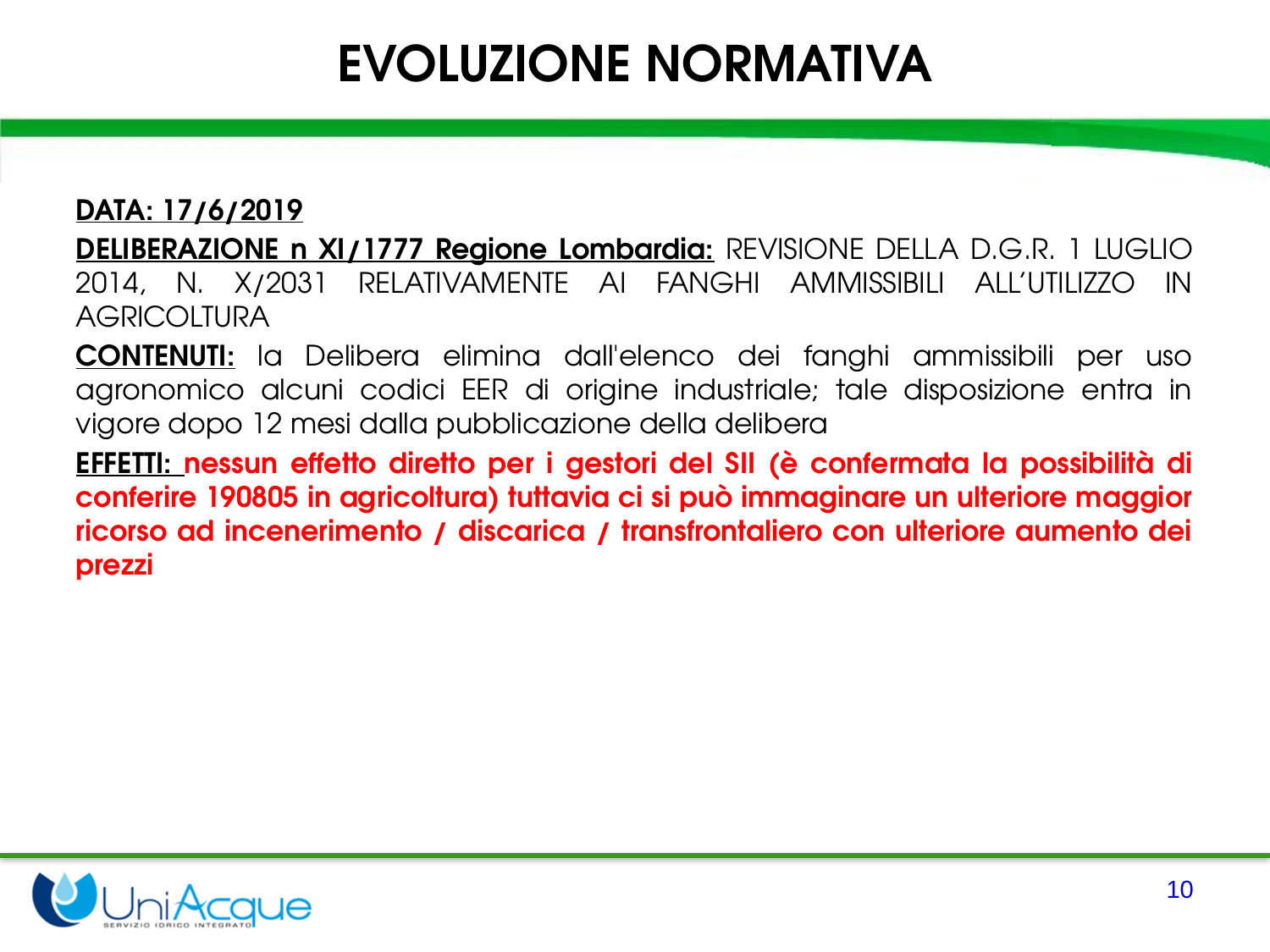

EVOLUZIONE NORMATIVA

DATA: 17/6/2019
DELIBERAZIONE n XI/1777 Regione Lombardia: REVISIONE DELLA D.G.R. 1 LUGLIO 2014, N. X/2031 RELATIVAMENTE AI FANGHI AMMISSIBILI ALL’UTILIZZO IN AGRICOLTURA
CONTENUTI: la Delibera elimina dall'elenco dei fanghi ammissibili per uso agronomico alcuni codici EER di origine industriale; tale disposizione entra in vigore dopo 12 mesi dalla pubblicazione della delibera
EFFETTI: nessun effetto diretto per i gestori del SII (è confermata la possibilità di conferire 190805 in agricoltura) tuttavia ci si può immaginare un ulteriore maggior ricorso ad incenerimento / discarica / transfrontaliero con ulteriore aumento dei prezzi
10